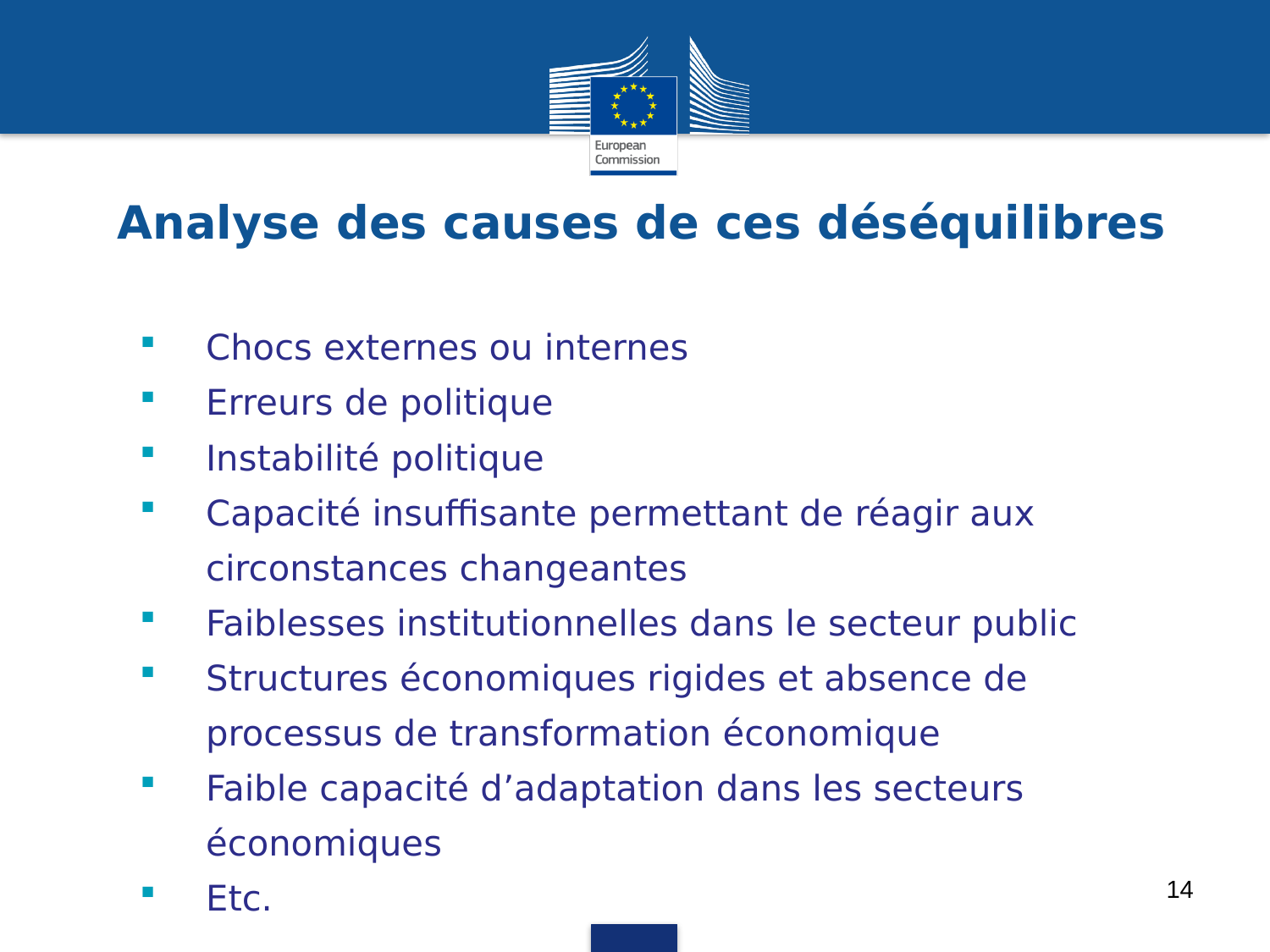

# Analyse des causes de ces déséquilibres
Chocs externes ou internes
Erreurs de politique
Instabilité politique
Capacité insuffisante permettant de réagir aux circonstances changeantes
Faiblesses institutionnelles dans le secteur public
Structures économiques rigides et absence de processus de transformation économique
Faible capacité d’adaptation dans les secteurs économiques
Etc.

14